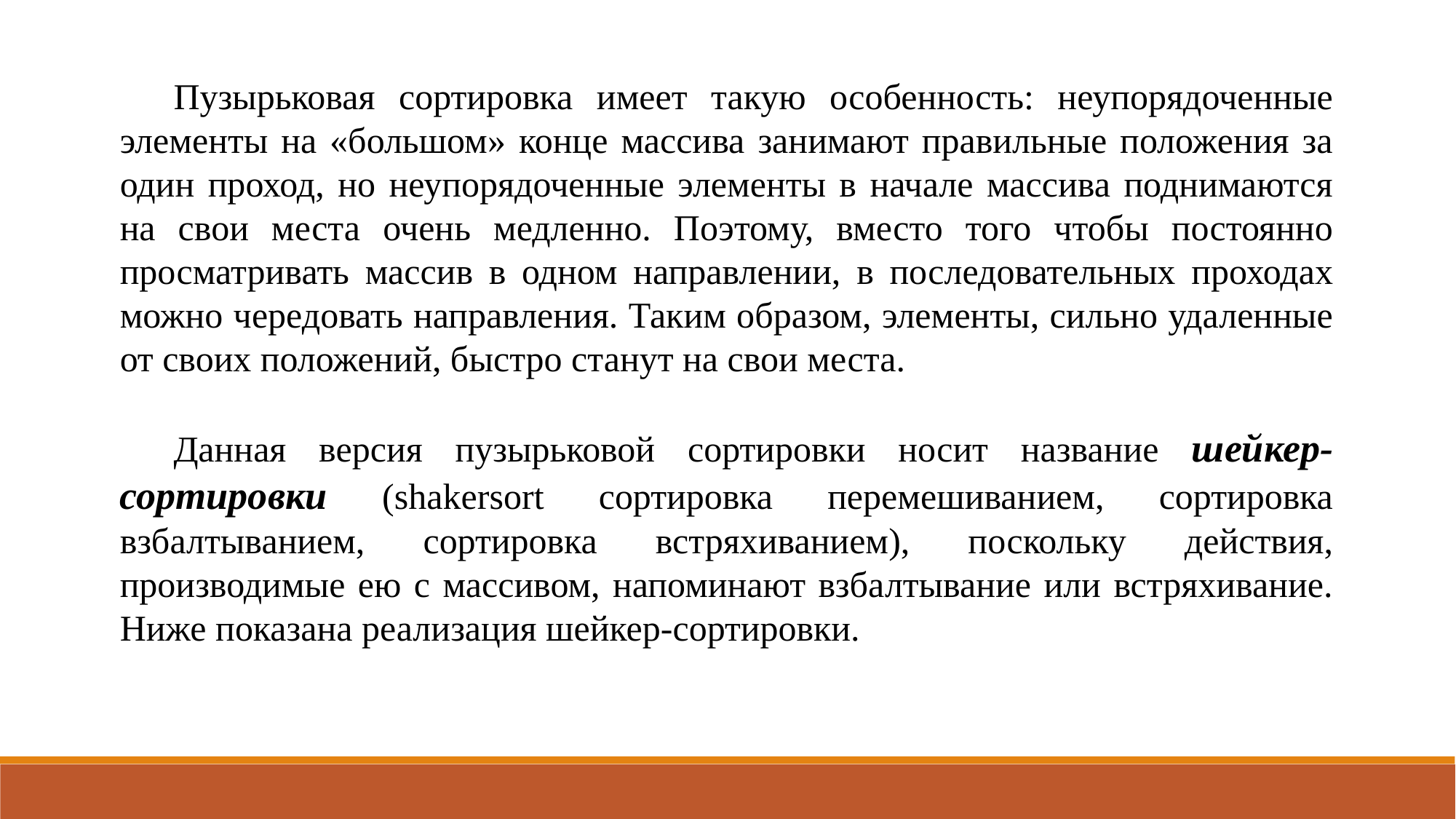

Пузырьковая сортировка имеет такую особенность: неупорядоченные элементы на «большом» конце массива занимают правильные положения за один проход, но неупорядоченные элементы в начале массива поднимаются на свои места очень медленно. Поэтому, вместо того чтобы постоянно просматривать массив в одном направлении, в последовательных проходах можно чередовать направления. Таким образом, элементы, сильно удаленные от своих положений, быстро станут на свои места.

Данная версия пузырьковой сортировки носит название шейкер-сортировки (shakersort сортировка перемешиванием, сортировка взбалтыванием, сортировка встряхиванием), поскольку действия, производимые ею с массивом, напоминают взбалтывание или встряхивание. Ниже показана реализация шейкер-сортировки.